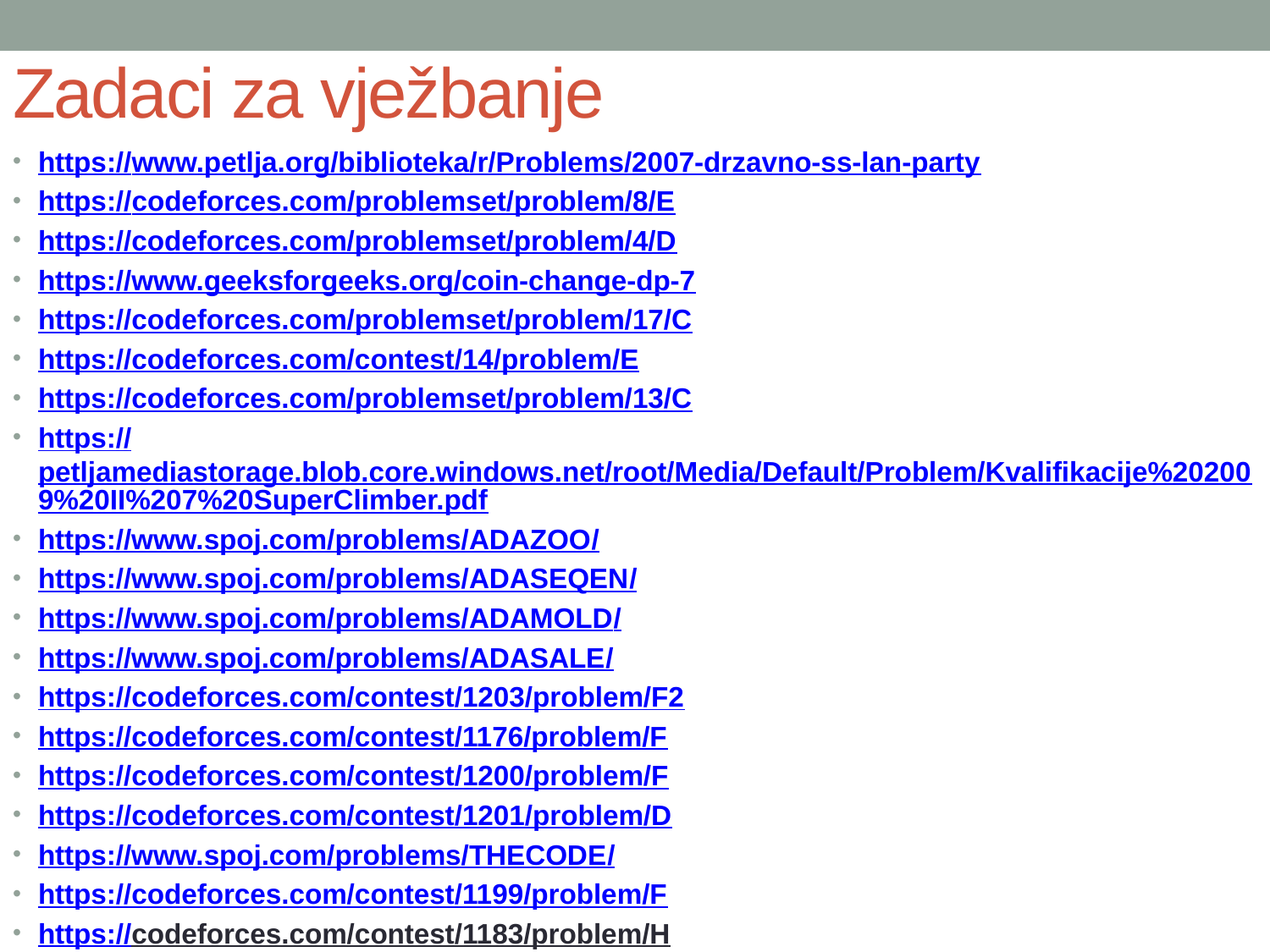

# Zadaci za vježbanje
https://www.petlja.org/biblioteka/r/Problems/2007-drzavno-ss-lan-party
https://codeforces.com/problemset/problem/8/E
https://codeforces.com/problemset/problem/4/D
https://www.geeksforgeeks.org/coin-change-dp-7
https://codeforces.com/problemset/problem/17/C
https://codeforces.com/contest/14/problem/E
https://codeforces.com/problemset/problem/13/C
https://petljamediastorage.blob.core.windows.net/root/Media/Default/Problem/Kvalifikacije%202009%20II%207%20SuperClimber.pdf
https://www.spoj.com/problems/ADAZOO/
https://www.spoj.com/problems/ADASEQEN/
https://www.spoj.com/problems/ADAMOLD/
https://www.spoj.com/problems/ADASALE/
https://codeforces.com/contest/1203/problem/F2
https://codeforces.com/contest/1176/problem/F
https://codeforces.com/contest/1200/problem/F
https://codeforces.com/contest/1201/problem/D
https://www.spoj.com/problems/THECODE/
https://codeforces.com/contest/1199/problem/F
https://codeforces.com/contest/1183/problem/H